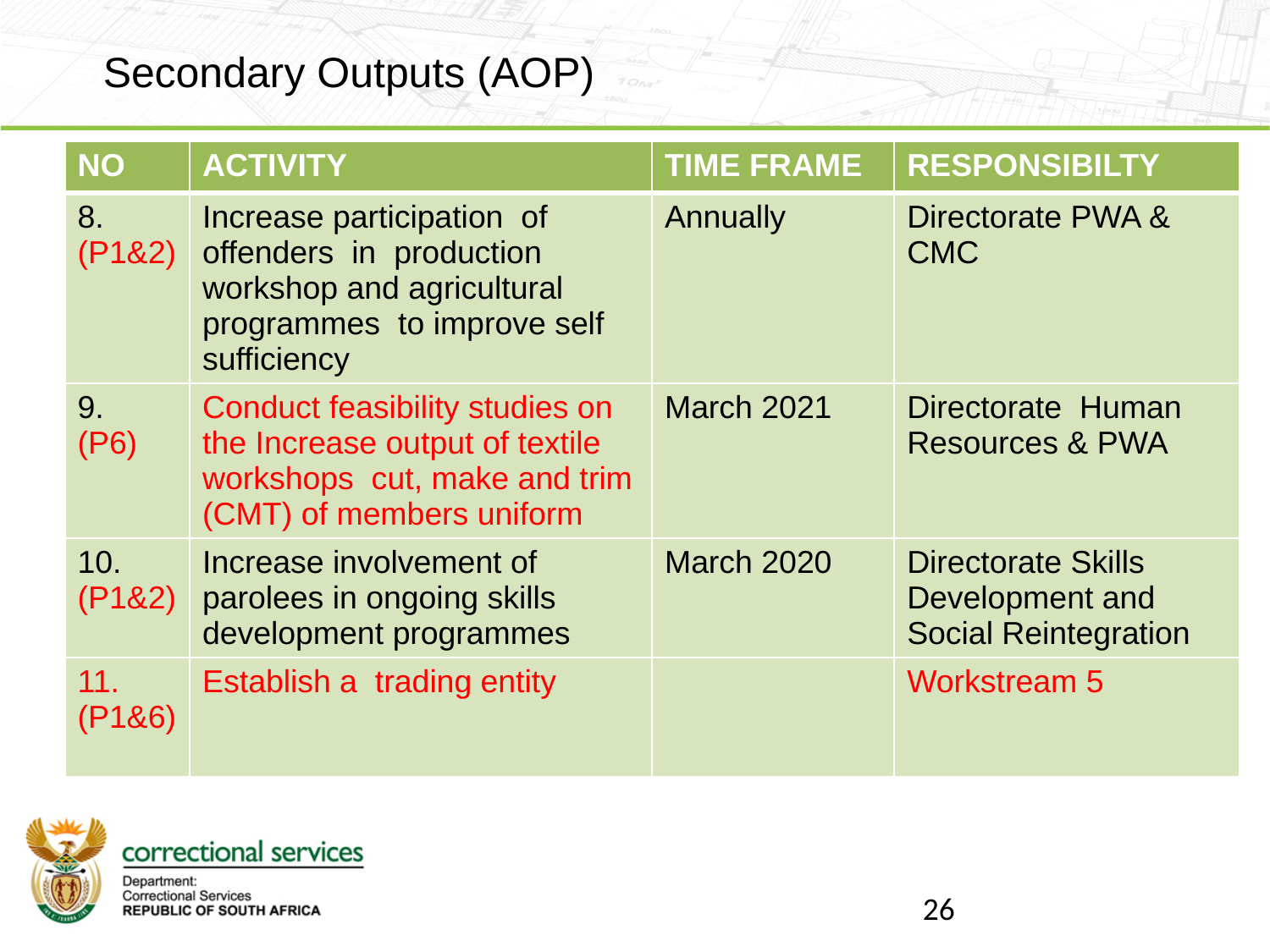

# Secondary Outputs (AOP)
| NO | ACTIVITY | TIME FRAME | RESPONSIBILTY |
| --- | --- | --- | --- |
| 8. (P1&2) | Increase participation of offenders in production workshop and agricultural programmes to improve self sufficiency | Annually | Directorate PWA & CMC |
| 9. (P6) | Conduct feasibility studies on the Increase output of textile workshops cut, make and trim (CMT) of members uniform | March 2021 | Directorate Human Resources & PWA |
| 10. (P1&2) | Increase involvement of parolees in ongoing skills development programmes | March 2020 | Directorate Skills Development and Social Reintegration |
| 11. (P1&6) | Establish a trading entity |  | Workstream 5 |
26